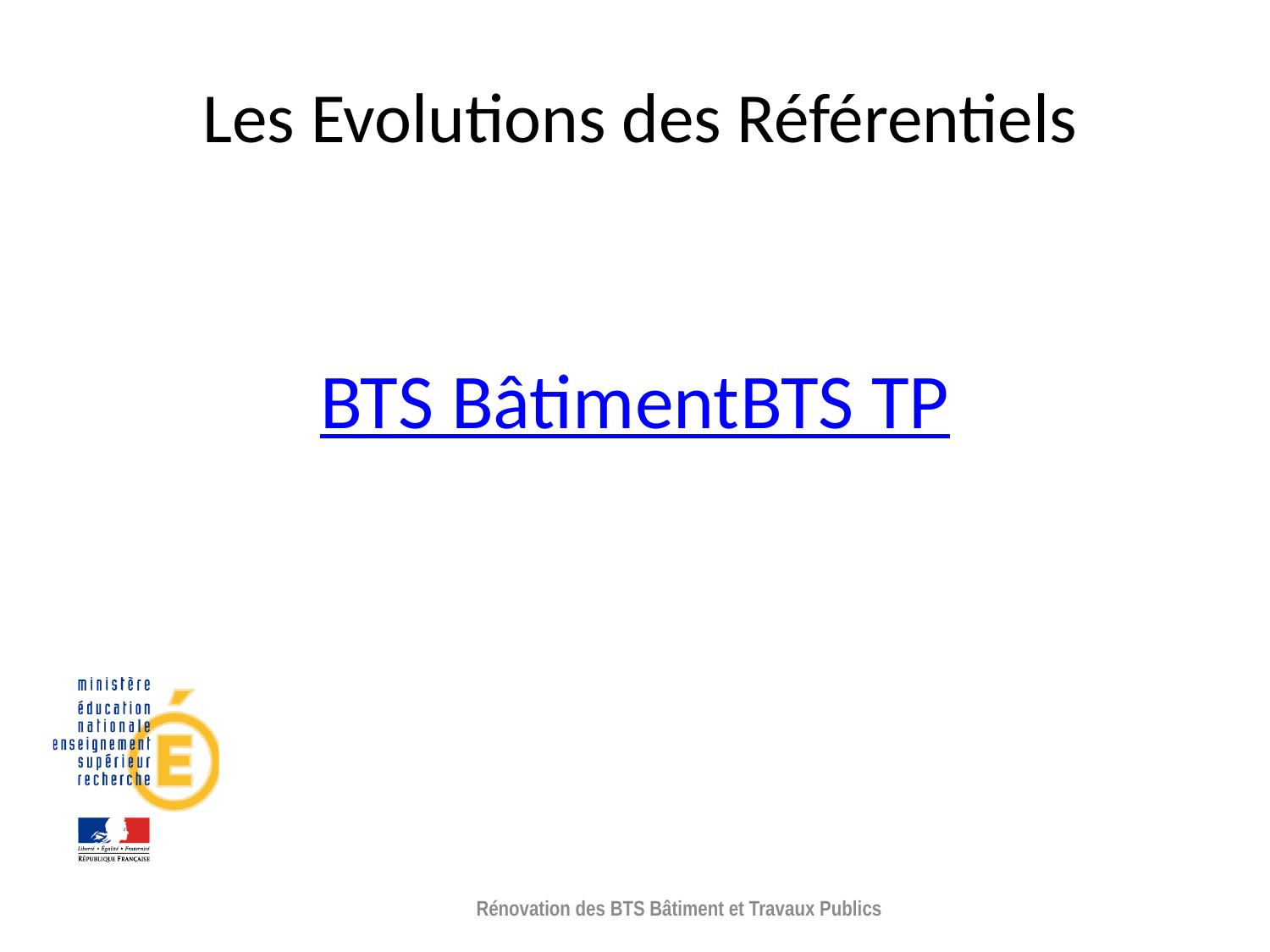

Les Evolutions des Référentiels
# BTS Bâtiment BTS TP
Rénovation des BTS Bâtiment et Travaux Publics